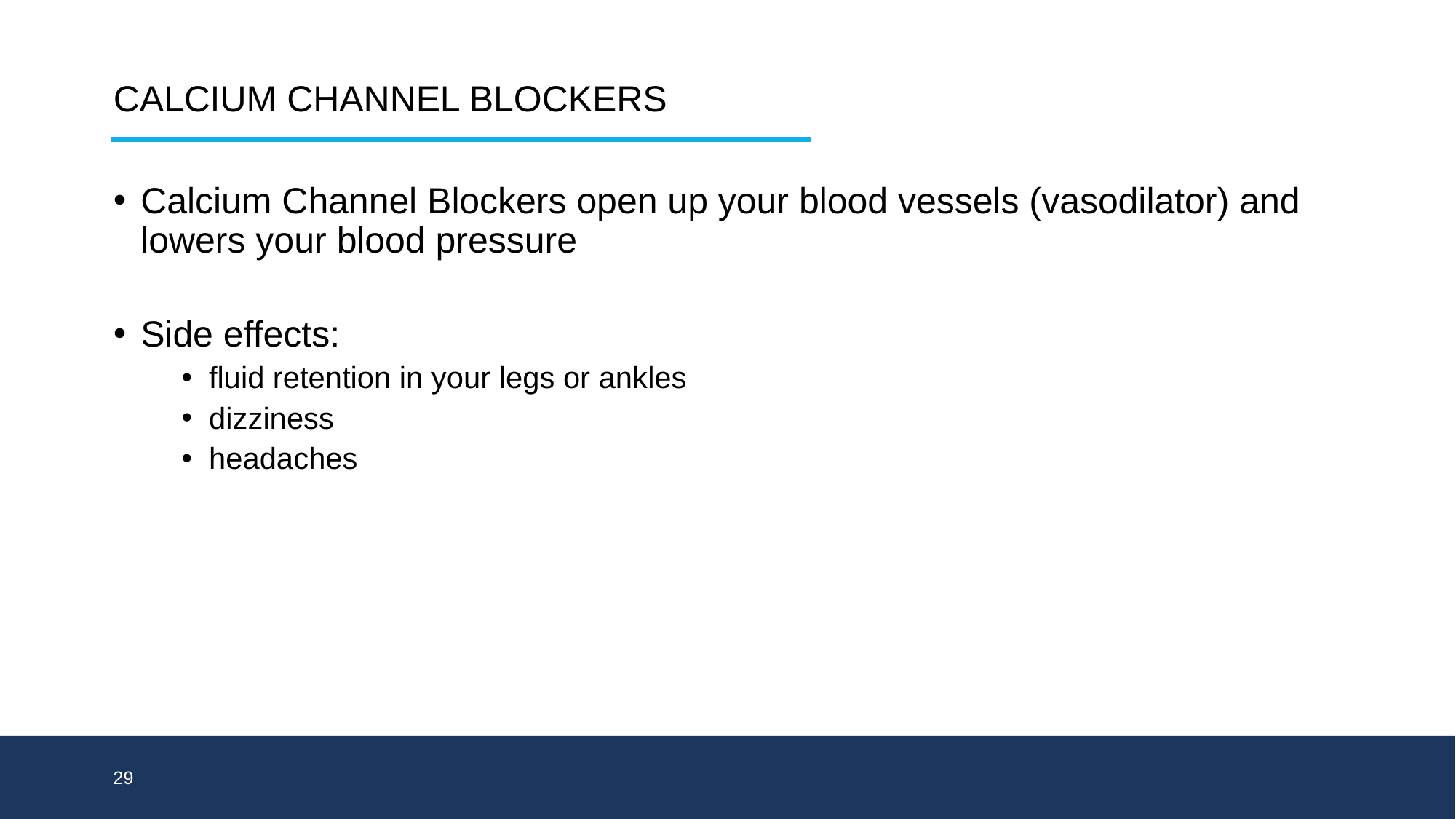

# Calcium Channel Blockers
Calcium Channel Blockers open up your blood vessels (vasodilator) and lowers your blood pressure

Side effects:
fluid retention in your legs or ankles
dizziness
headaches